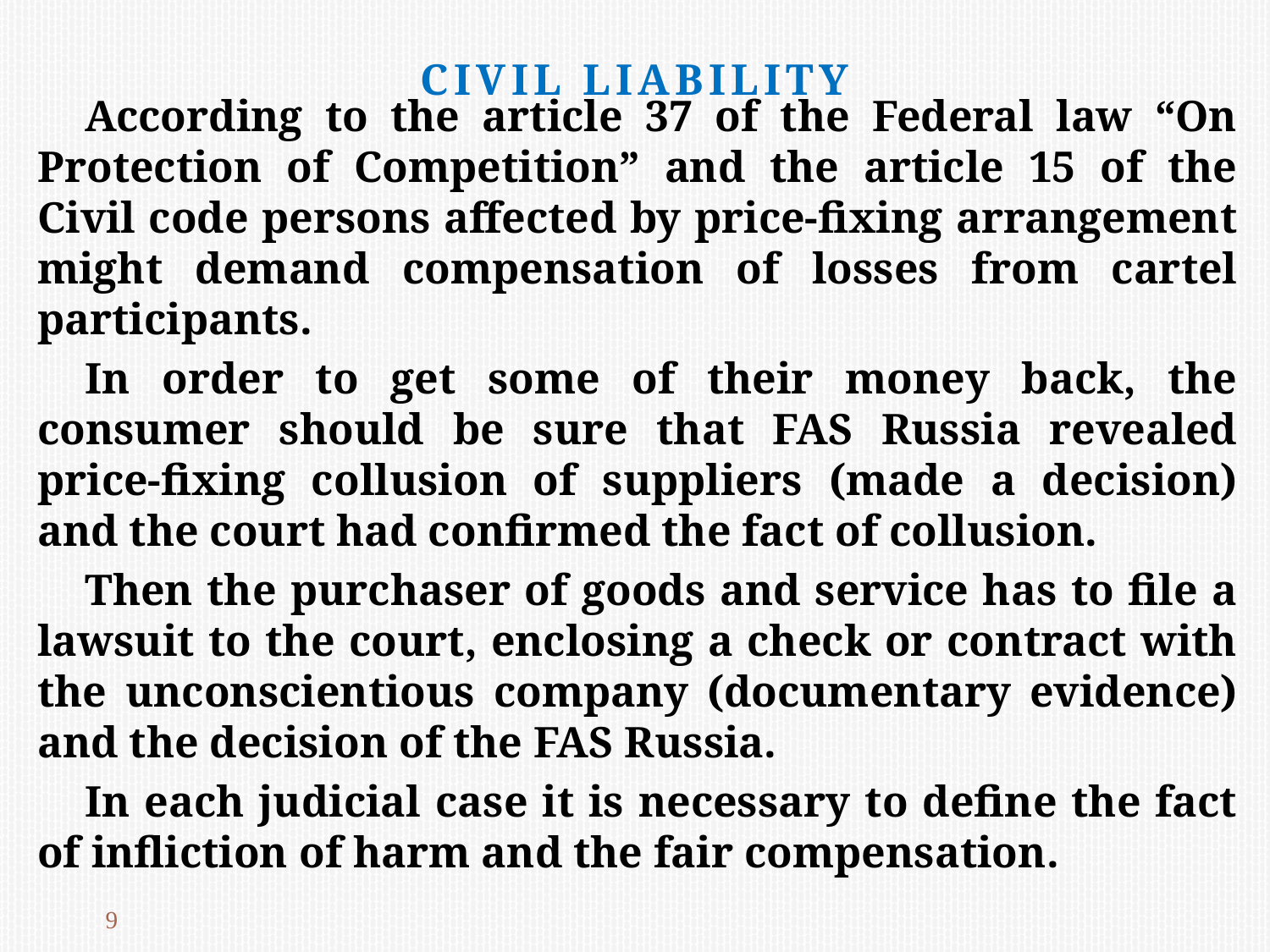

Civil Liability
According to the article 37 of the Federal law “On Protection of Competition” and the article 15 of the Civil code persons affected by price-fixing arrangement might demand compensation of losses from cartel participants.
In order to get some of their money back, the consumer should be sure that FAS Russia revealed price-fixing collusion of suppliers (made a decision) and the court had confirmed the fact of collusion.
Then the purchaser of goods and service has to file a lawsuit to the court, enclosing a check or contract with the unconscientious company (documentary evidence) and the decision of the FAS Russia.
In each judicial case it is necessary to define the fact of infliction of harm and the fair compensation.
9